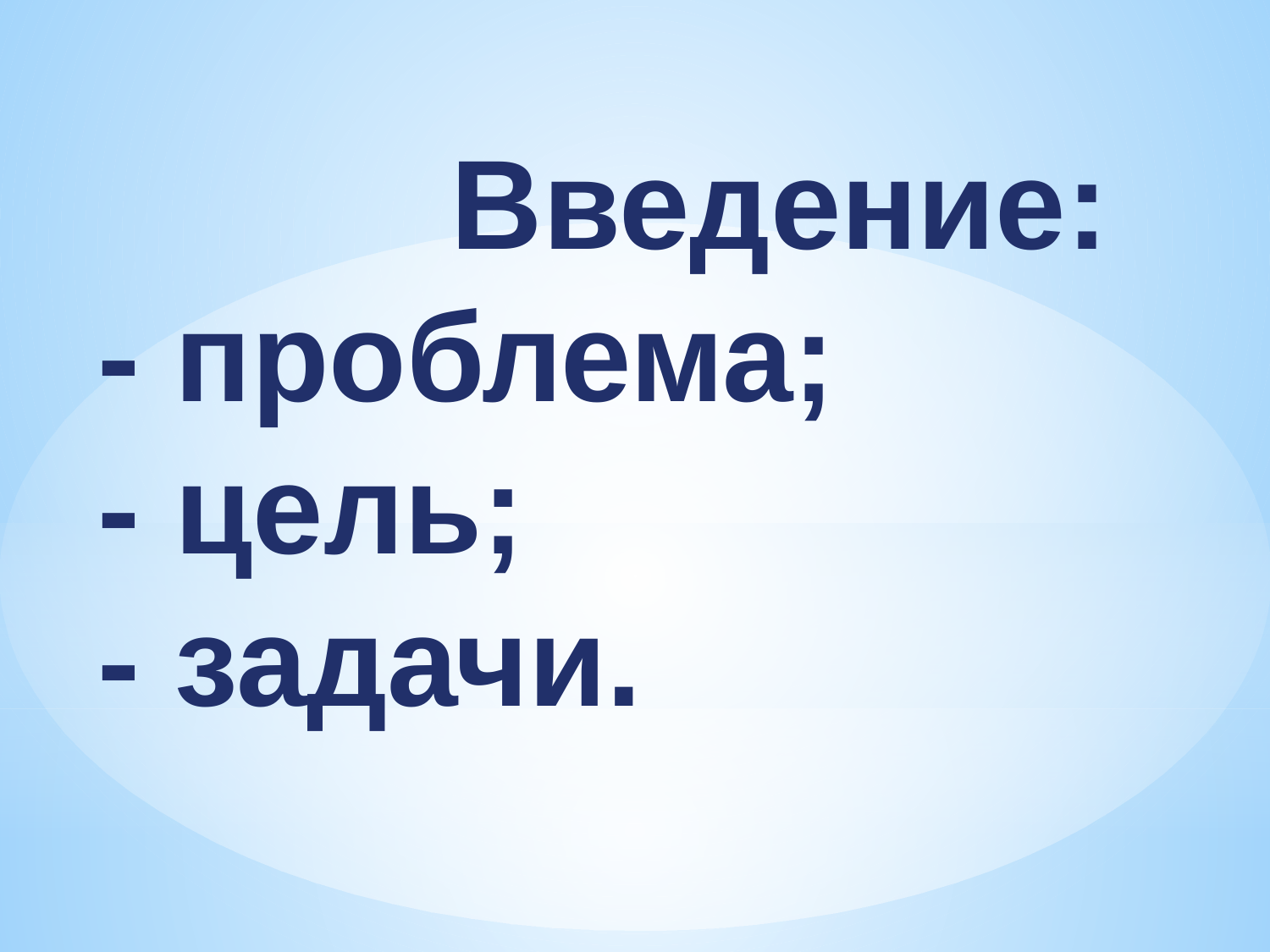

# Введение: - проблема; - цель; - задачи.